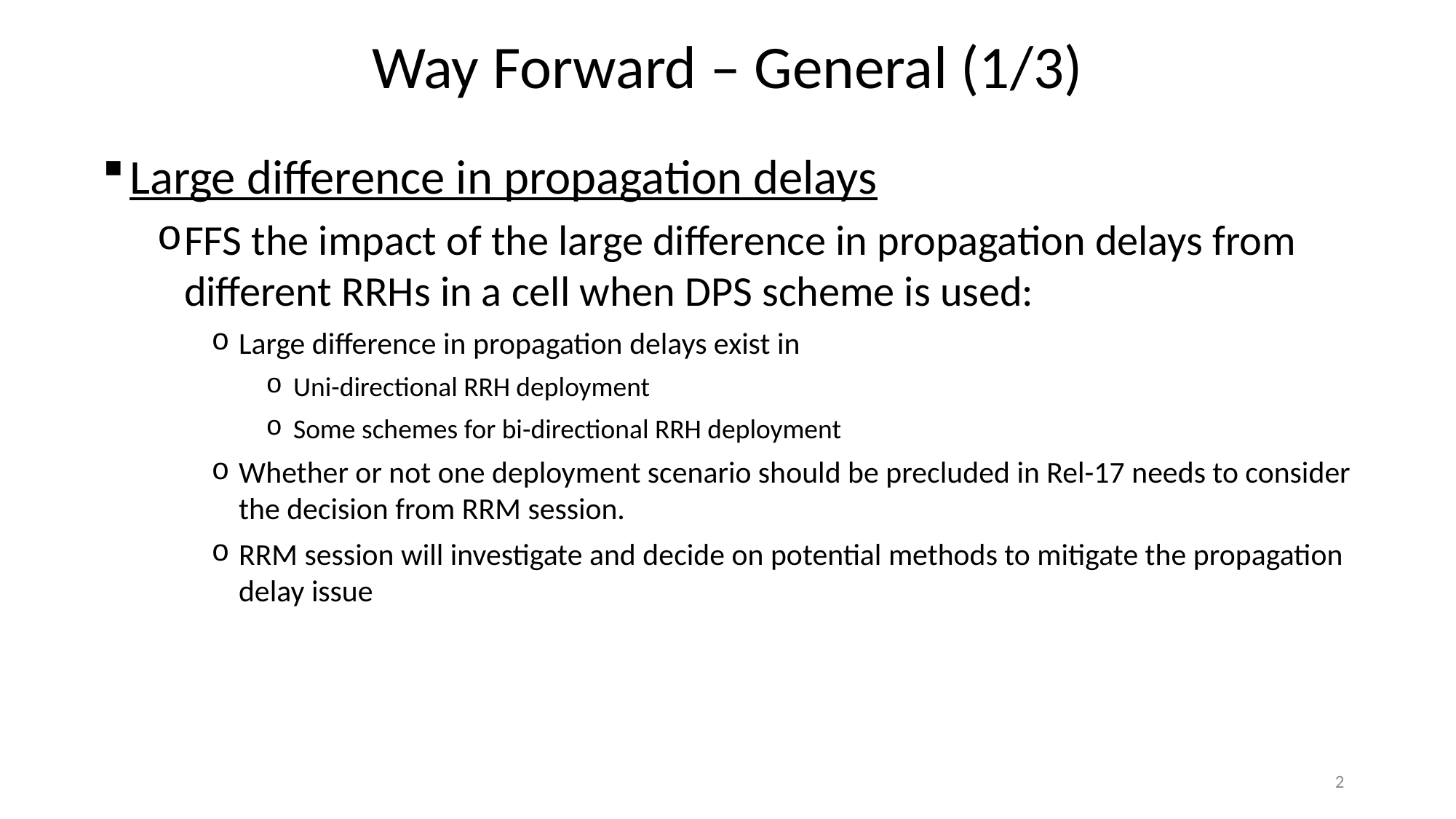

# Way Forward – General (1/3)
Large difference in propagation delays
FFS the impact of the large difference in propagation delays from different RRHs in a cell when DPS scheme is used:
Large difference in propagation delays exist in
Uni-directional RRH deployment
Some schemes for bi-directional RRH deployment
Whether or not one deployment scenario should be precluded in Rel-17 needs to consider the decision from RRM session.
RRM session will investigate and decide on potential methods to mitigate the propagation delay issue

2